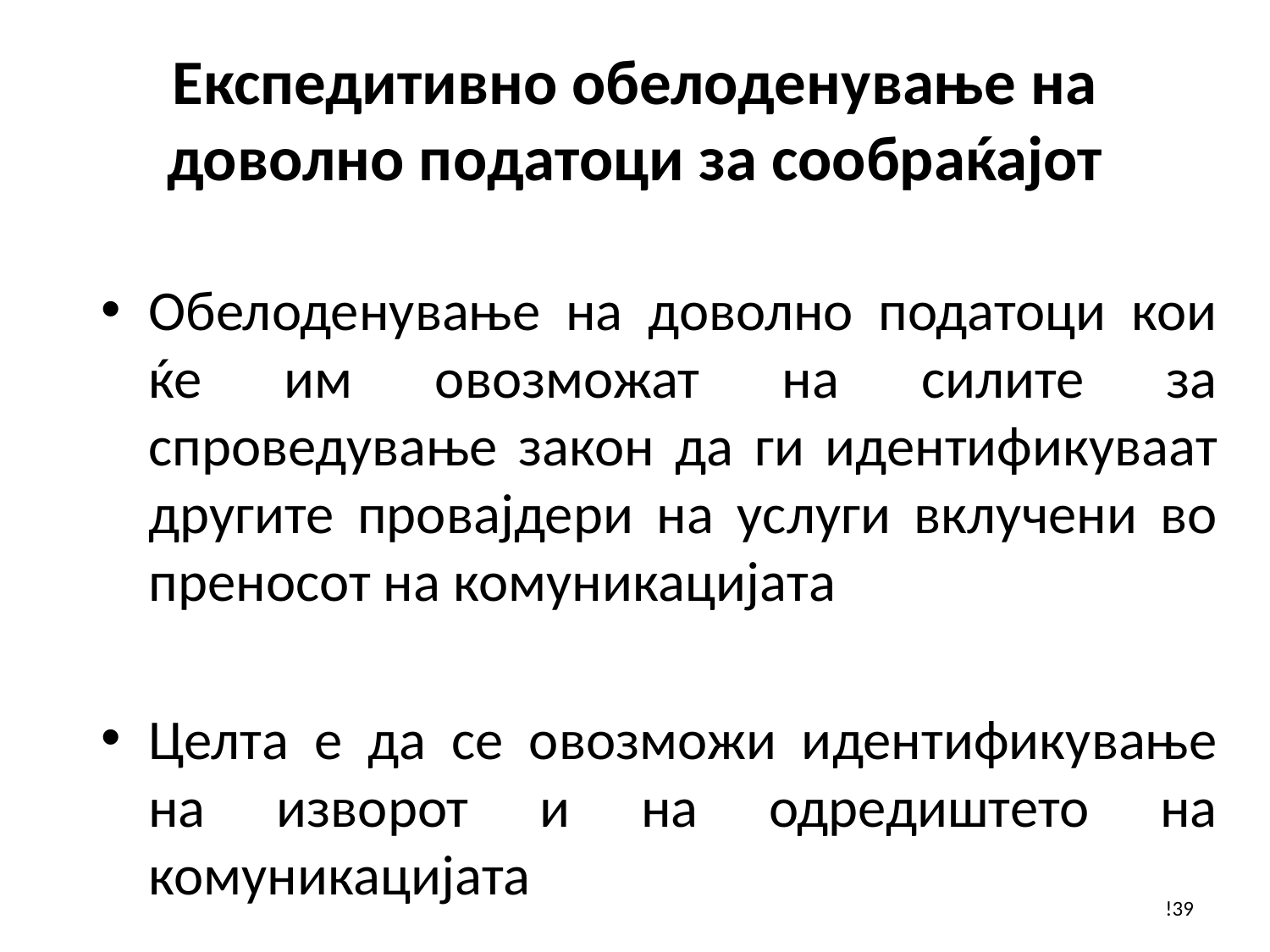

# Експедитивно обелоденување на доволно податоци за сообраќајот
Обелоденување на доволно податоци кои ќе им овозможат на силите за спроведување закон да ги идентификуваат другите провајдери на услуги вклучени во преносот на комуникацијата

Целта е да се овозможи идентификување на изворот и на одредиштето на комуникацијата
!39